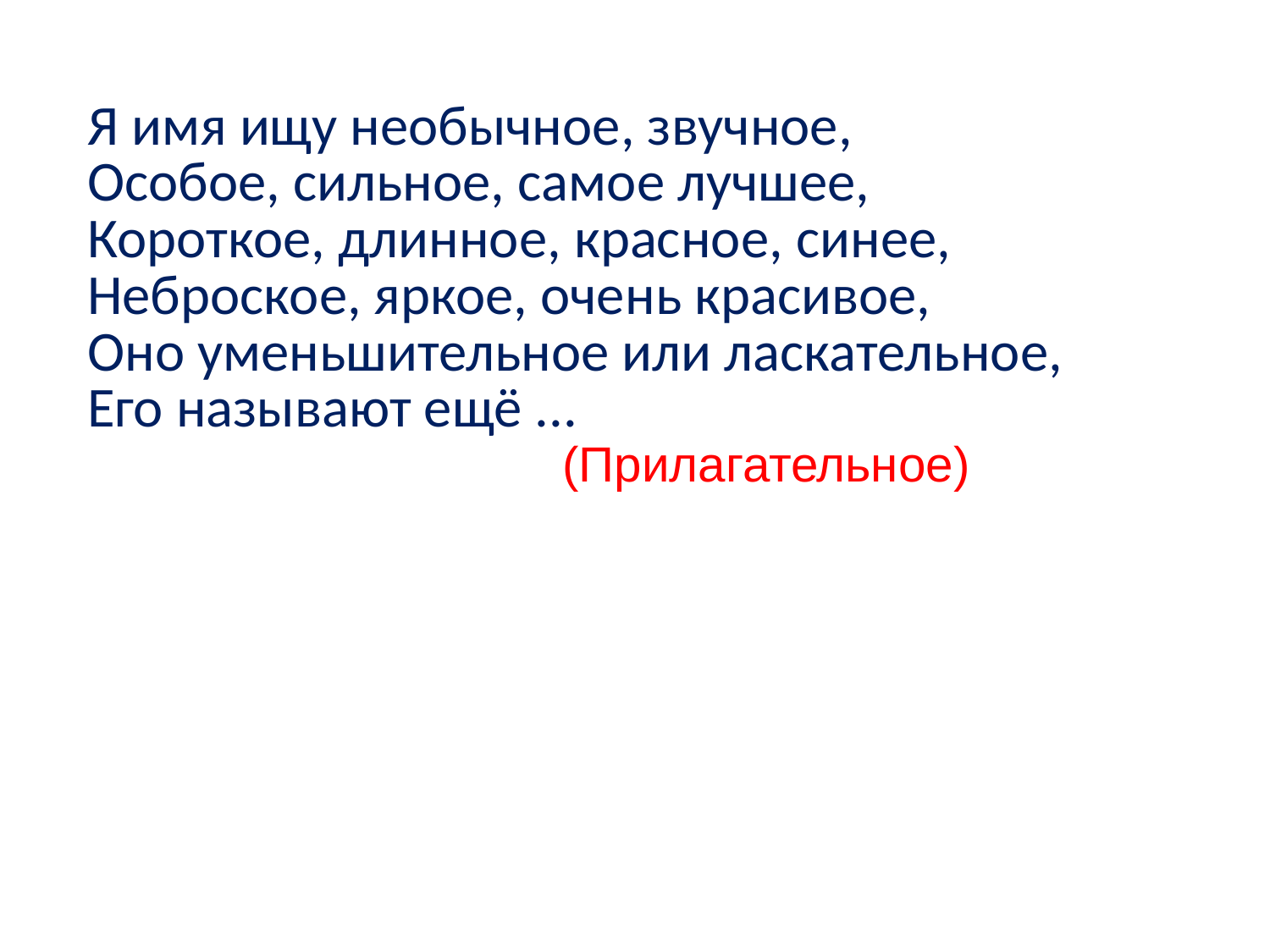

Я имя ищу необычное, звучное, 
Особое, сильное, самое лучшее, 
Короткое, длинное, красное, синее, 
Неброское, яркое, очень красивое, 
Оно уменьшительное или ласкательное, 
Его называют ещё ...
(Прилагательное)